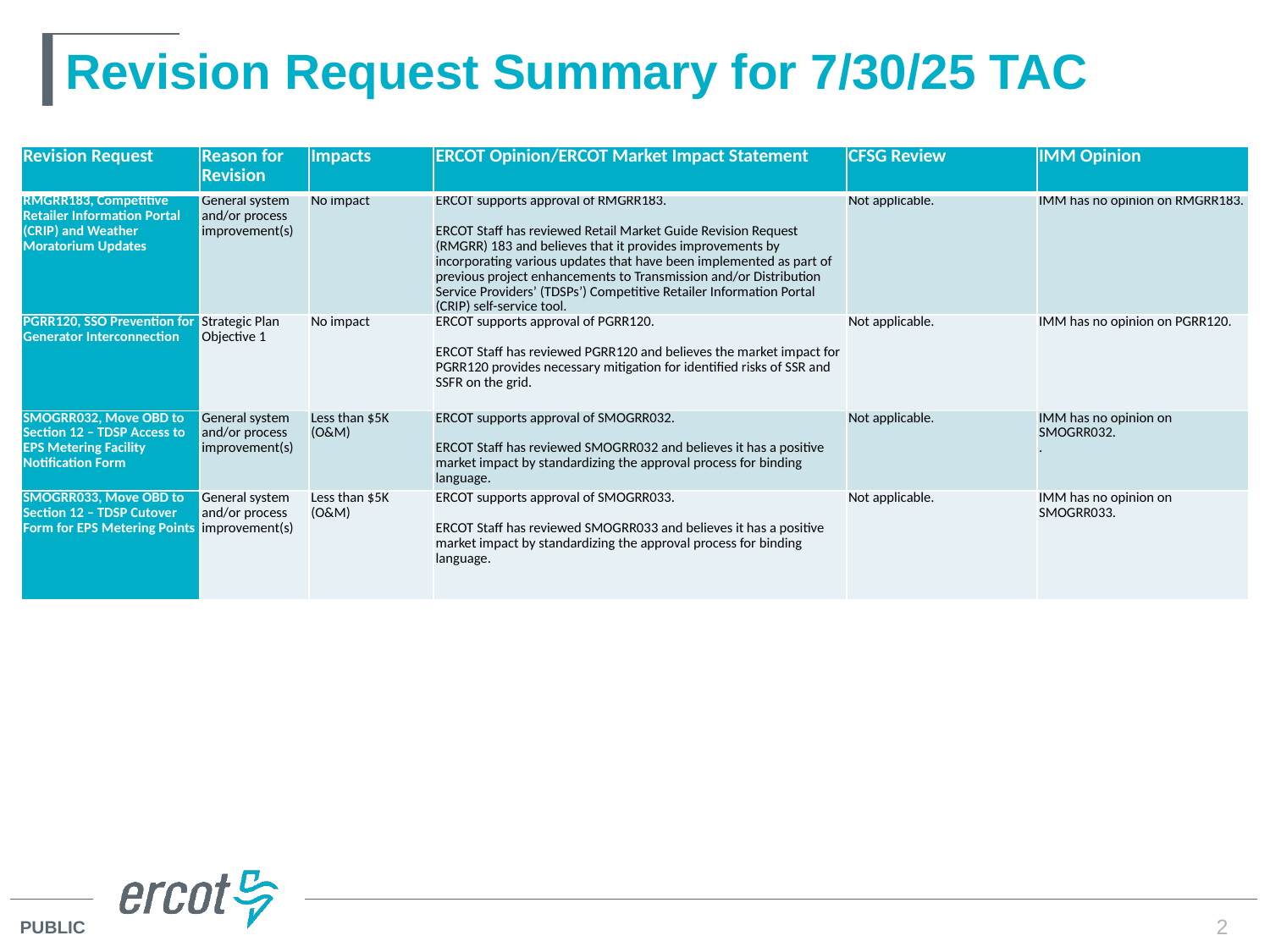

# Revision Request Summary for 7/30/25 TAC
| Revision Request | Reason for Revision | Impacts | ERCOT Opinion/ERCOT Market Impact Statement | CFSG Review | IMM Opinion |
| --- | --- | --- | --- | --- | --- |
| RMGRR183, Competitive Retailer Information Portal (CRIP) and Weather Moratorium Updates | General system and/or process improvement(s) | No impact | ERCOT supports approval of RMGRR183. ERCOT Staff has reviewed Retail Market Guide Revision Request (RMGRR) 183 and believes that it provides improvements by incorporating various updates that have been implemented as part of previous project enhancements to Transmission and/or Distribution Service Providers’ (TDSPs’) Competitive Retailer Information Portal (CRIP) self-service tool. | Not applicable. | IMM has no opinion on RMGRR183. |
| PGRR120, SSO Prevention for Generator Interconnection | Strategic Plan Objective 1 | No impact | ERCOT supports approval of PGRR120. ERCOT Staff has reviewed PGRR120 and believes the market impact for PGRR120 provides necessary mitigation for identified risks of SSR and SSFR on the grid. | Not applicable. | IMM has no opinion on PGRR120. |
| SMOGRR032, Move OBD to Section 12 – TDSP Access to EPS Metering Facility Notification Form | General system and/or process improvement(s) | Less than $5K (O&M) | ERCOT supports approval of SMOGRR032. ERCOT Staff has reviewed SMOGRR032 and believes it has a positive market impact by standardizing the approval process for binding language. | Not applicable. | IMM has no opinion on SMOGRR032. . |
| SMOGRR033, Move OBD to Section 12 – TDSP Cutover Form for EPS Metering Points | General system and/or process improvement(s) | Less than $5K (O&M) | ERCOT supports approval of SMOGRR033. ERCOT Staff has reviewed SMOGRR033 and believes it has a positive market impact by standardizing the approval process for binding language. | Not applicable. | IMM has no opinion on SMOGRR033. |
2